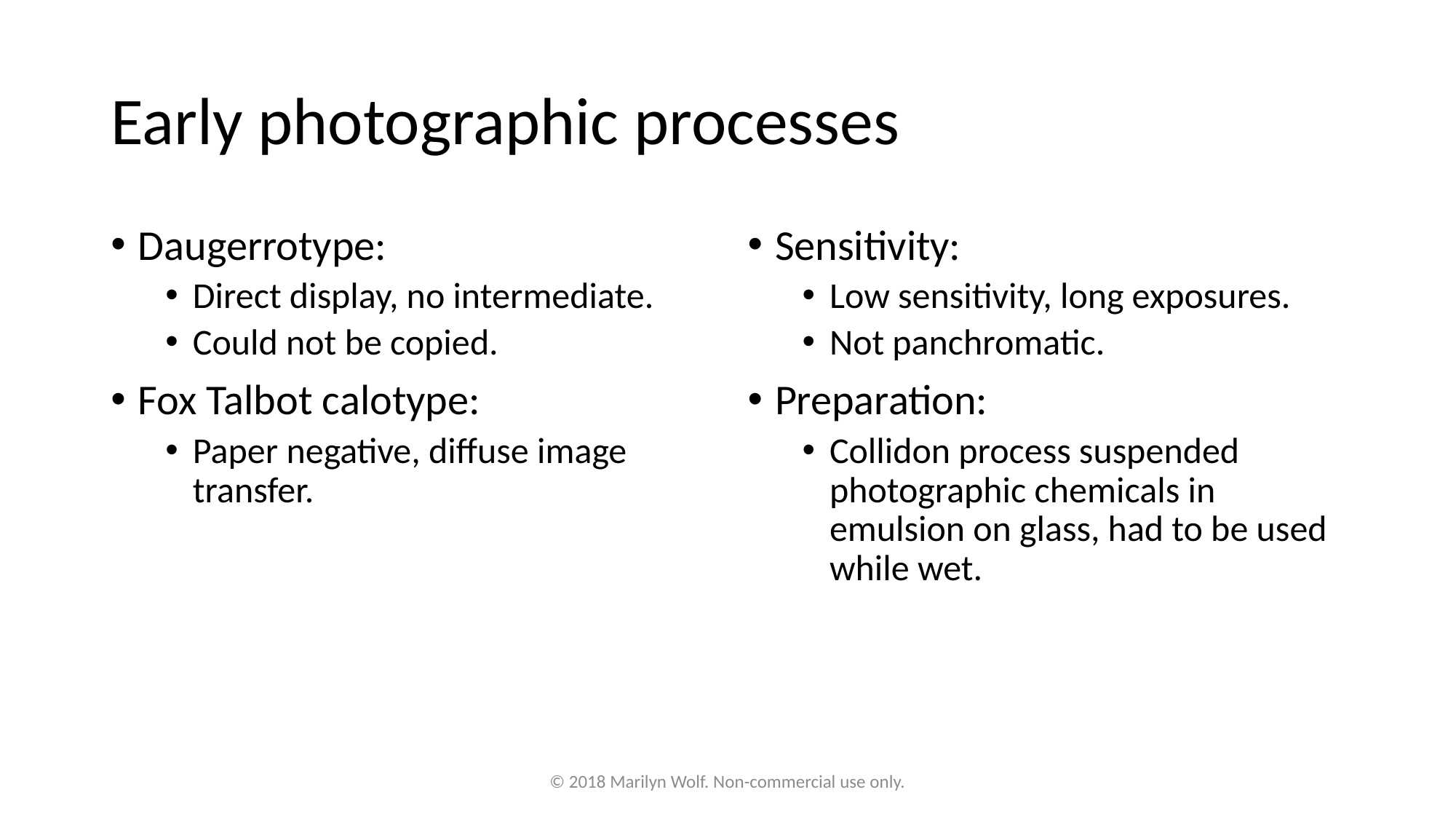

# Early photographic processes
Daugerrotype:
Direct display, no intermediate.
Could not be copied.
Fox Talbot calotype:
Paper negative, diffuse image transfer.
Sensitivity:
Low sensitivity, long exposures.
Not panchromatic.
Preparation:
Collidon process suspended photographic chemicals in emulsion on glass, had to be used while wet.
© 2018 Marilyn Wolf. Non-commercial use only.